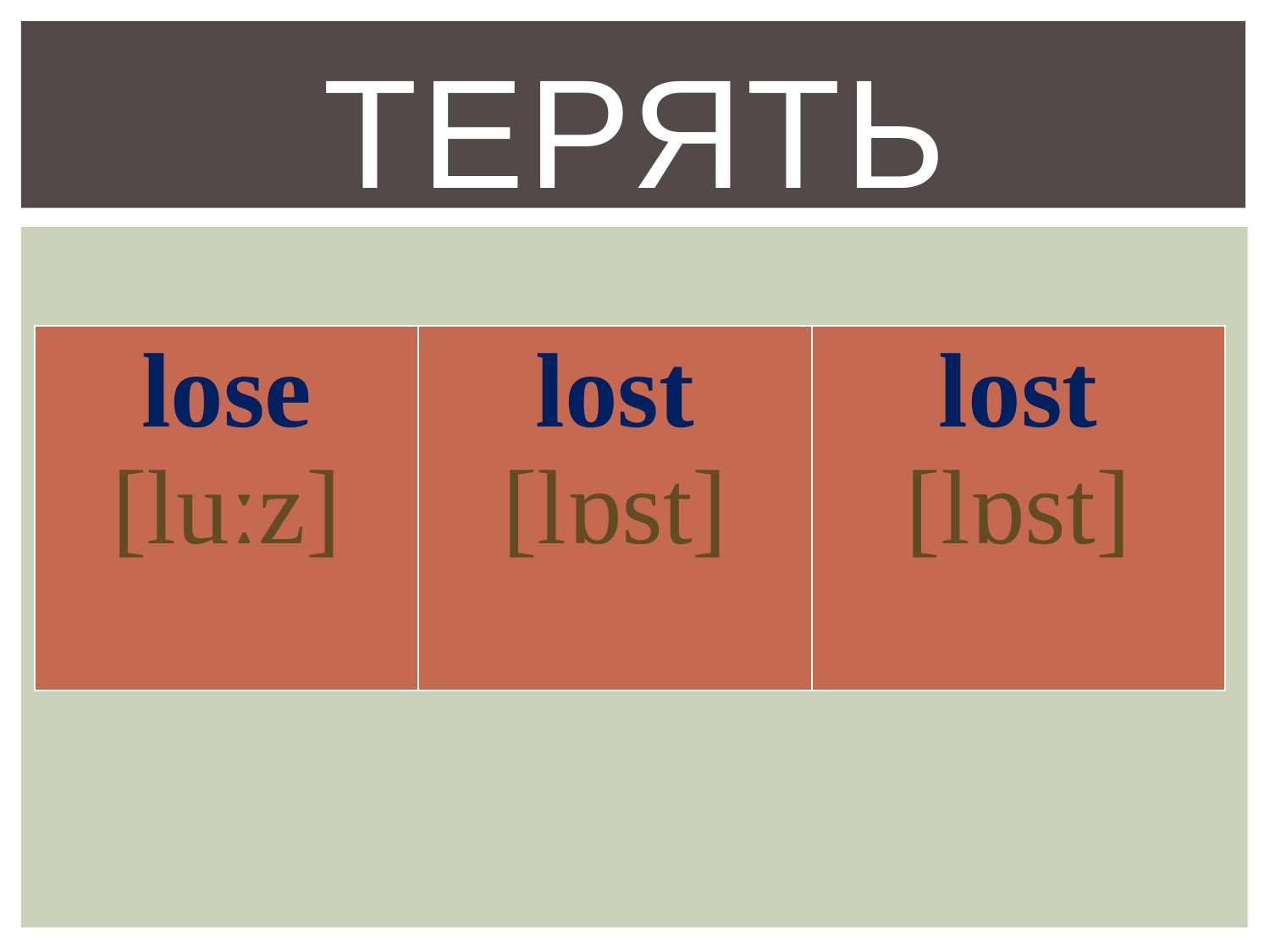

# терять
| lose [luːz] | lost [lɒst] | lost [lɒst] |
| --- | --- | --- |